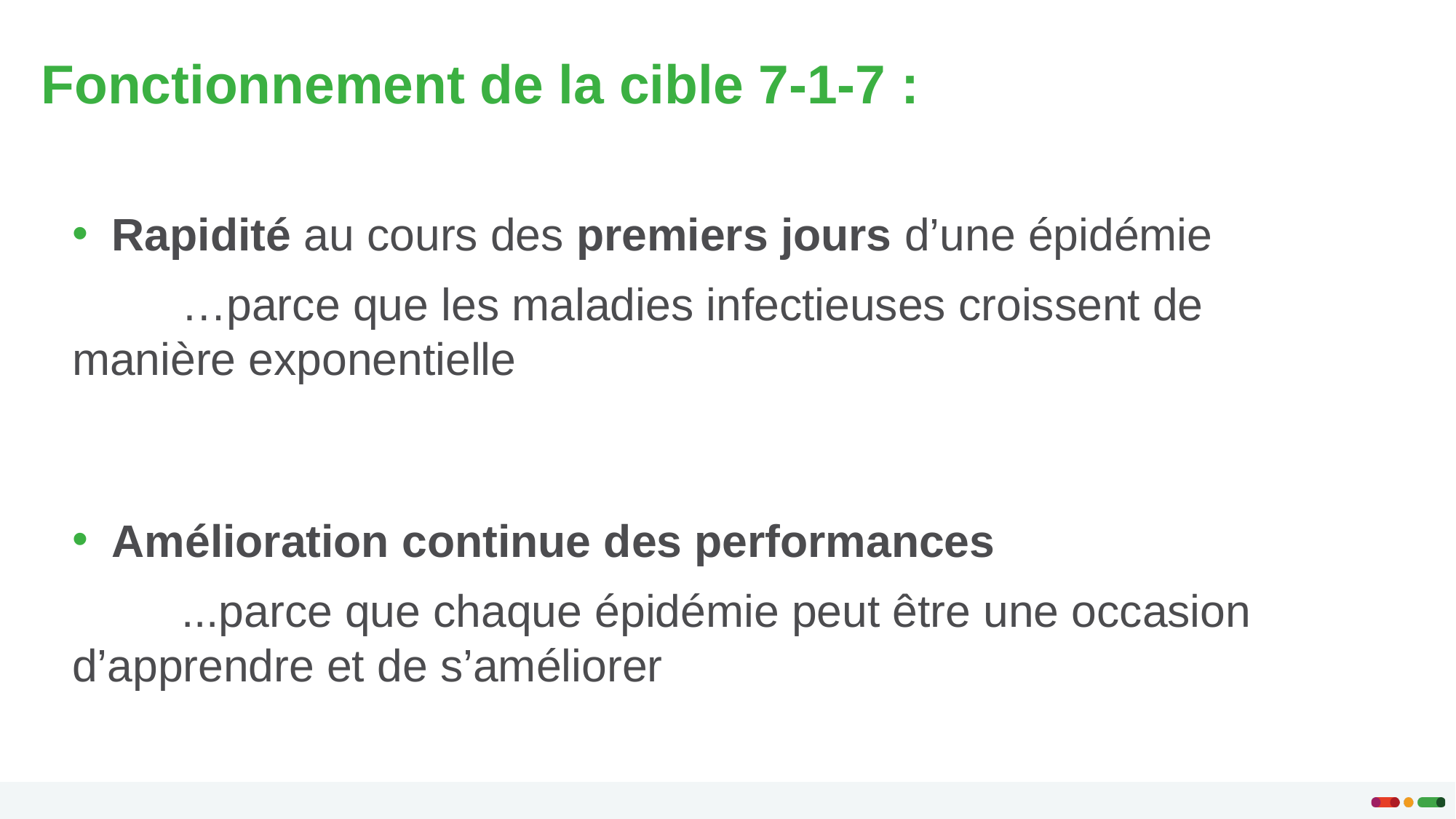

# Fonctionnement de la cible 7-1-7 :
 Rapidité au cours des premiers jours d’une épidémie
	…parce que les maladies infectieuses croissent de manière exponentielle

 Amélioration continue des performances
	...parce que chaque épidémie peut être une occasion d’apprendre et de s’améliorer